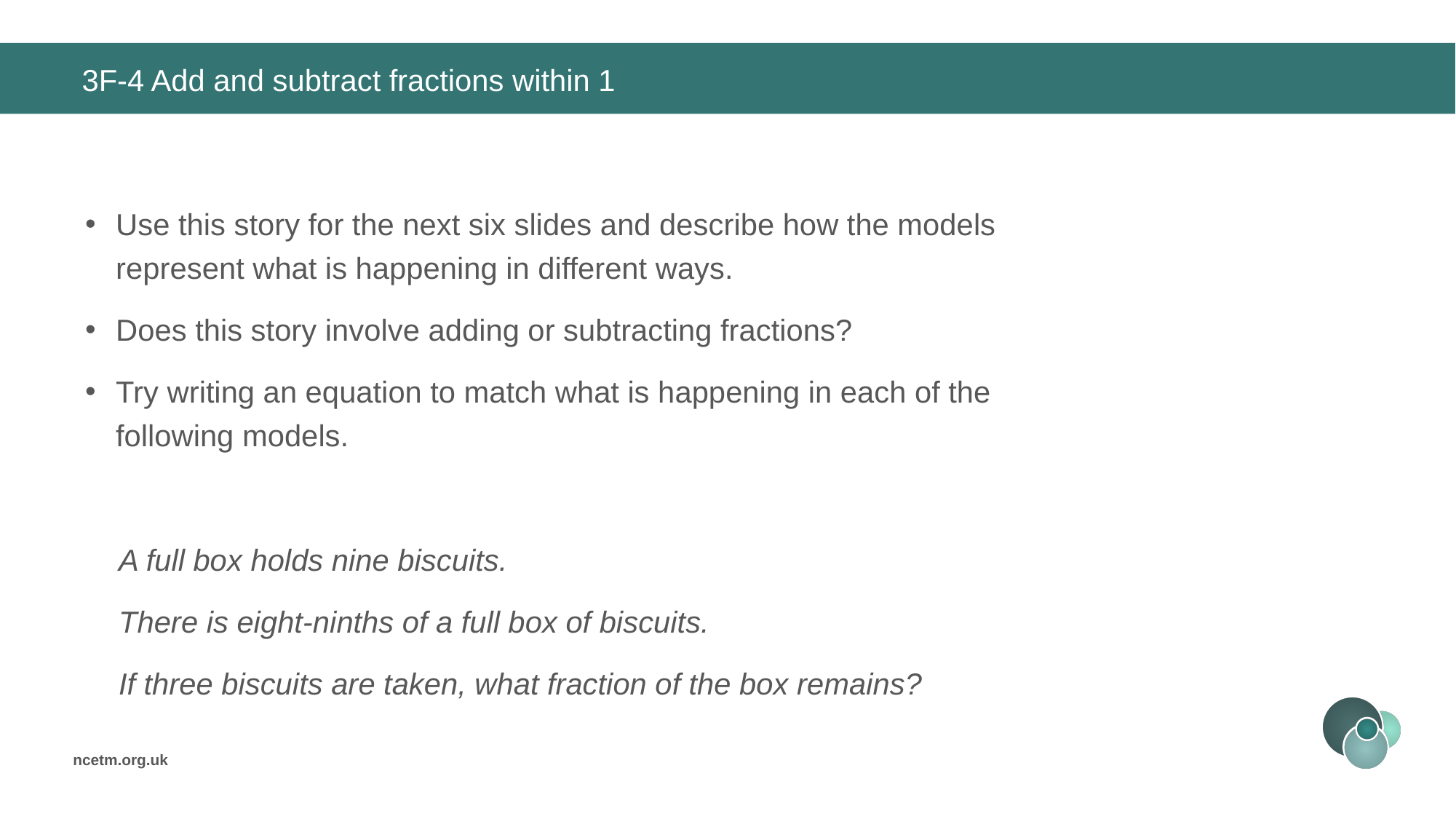

# 3F-4 Add and subtract fractions within 1
Use this story for the next six slides and describe how the models represent what is happening in different ways.
Does this story involve adding or subtracting fractions?
Try writing an equation to match what is happening in each of the following models.

    A full box holds nine biscuits.
    There is eight-ninths of a full box of biscuits.
    If three biscuits are taken, what fraction of the box remains?